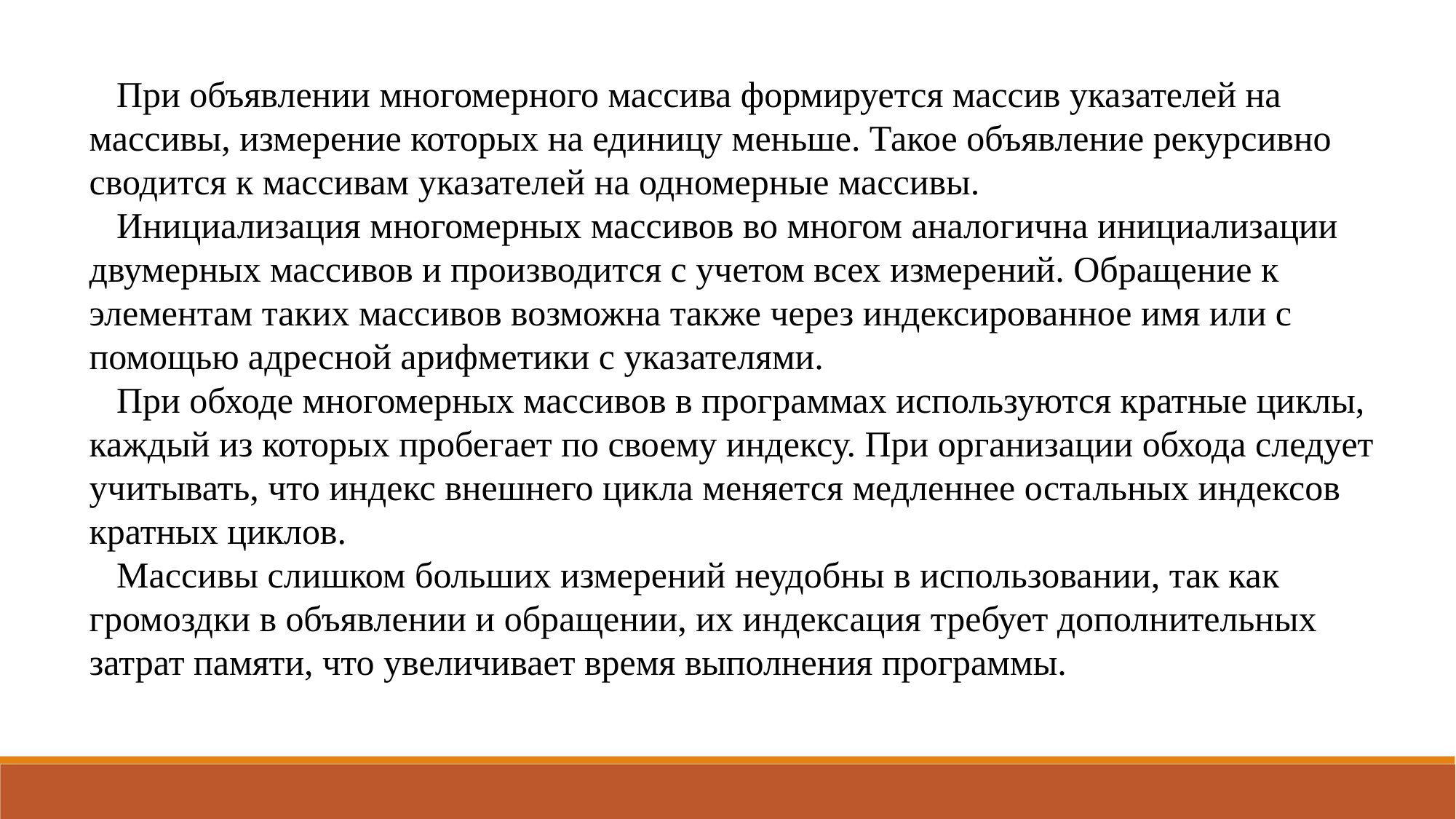

При объявлении многомерного массива формируется массив указателей на массивы, измерение которых на единицу меньше. Такое объявление рекурсивно сводится к массивам указателей на одномерные массивы.
   Инициализация многомерных массивов во многом аналогична инициализации двумерных массивов и производится с учетом всех измерений. Обращение к элементам таких массивов возможна также через индексированное имя или с помощью адресной арифметики с указателями.
   При обходе многомерных массивов в программах используются кратные циклы, каждый из которых пробегает по своему индексу. При организации обхода следует учитывать, что индекс внешнего цикла меняется медленнее остальных индексов кратных циклов.
   Массивы слишком больших измерений неудобны в использовании, так как громоздки в объявлении и обращении, их индексация требует дополнительных затрат памяти, что увеличивает время выполнения программы.